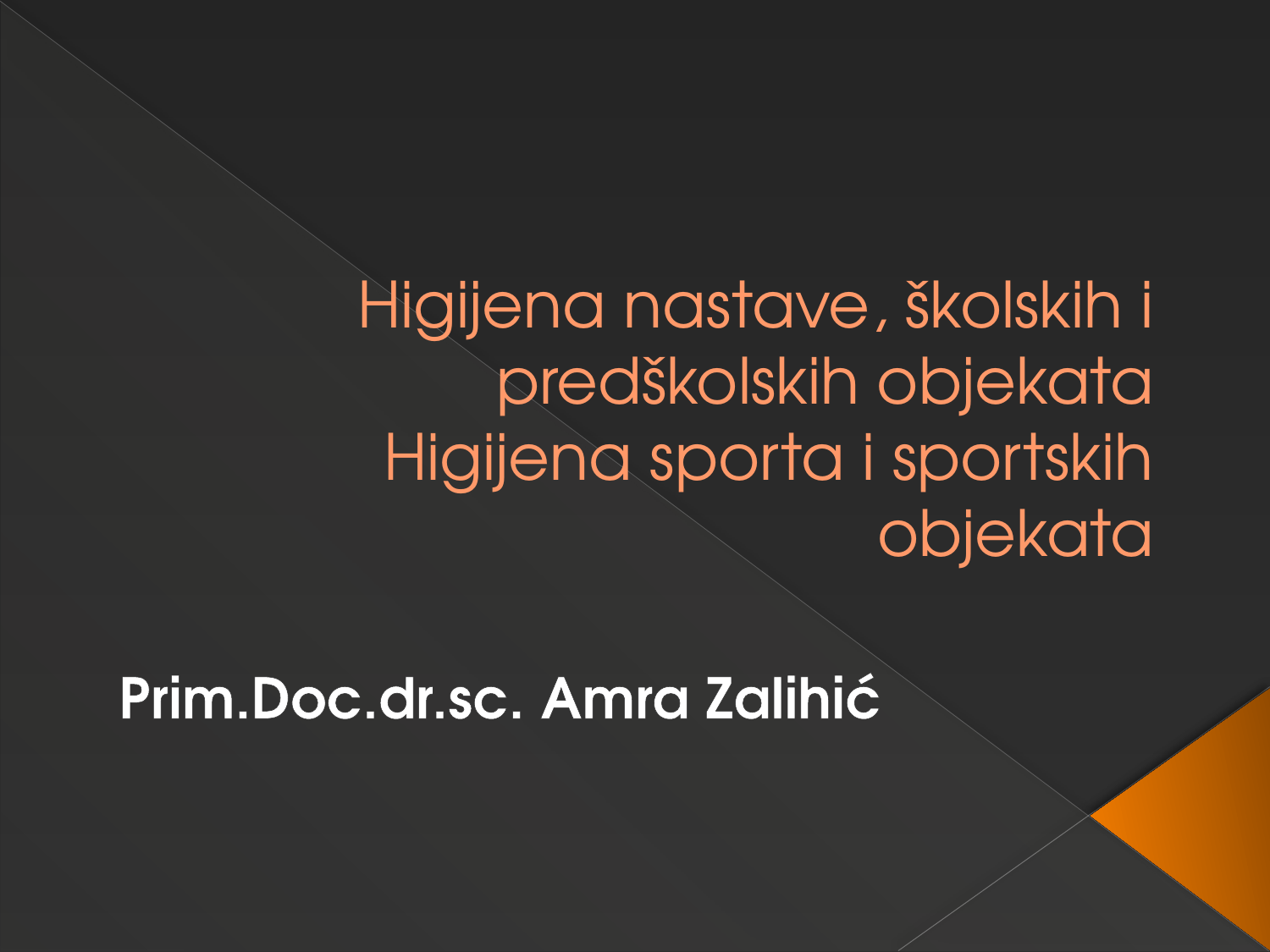

# Higijena nastave, školskih i predškolskih objekata Higijena sporta i sportskih objekata
Prim.Doc.dr.sc. Amra Zalihić